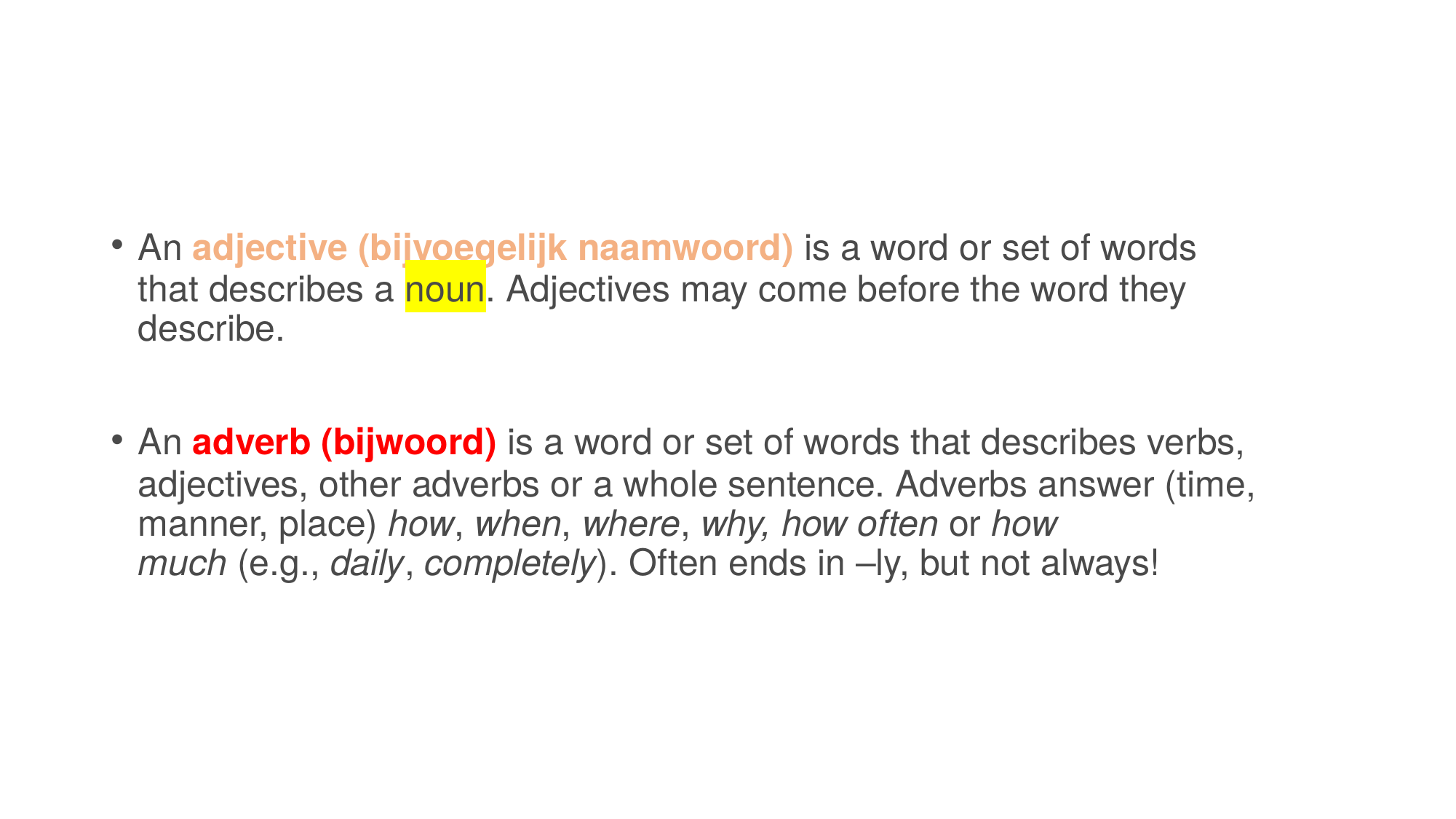

An adjective (bijvoegelijk naamwoord) is a word or set of words that describes a noun. Adjectives may come before the word they describe.

An adverb (bijwoord) is a word or set of words that describes verbs, adjectives, other adverbs or a whole sentence. Adverbs answer (time, manner, place) how, when, where, why, how often or how much (e.g., daily, completely). Often ends in –ly, but not always!